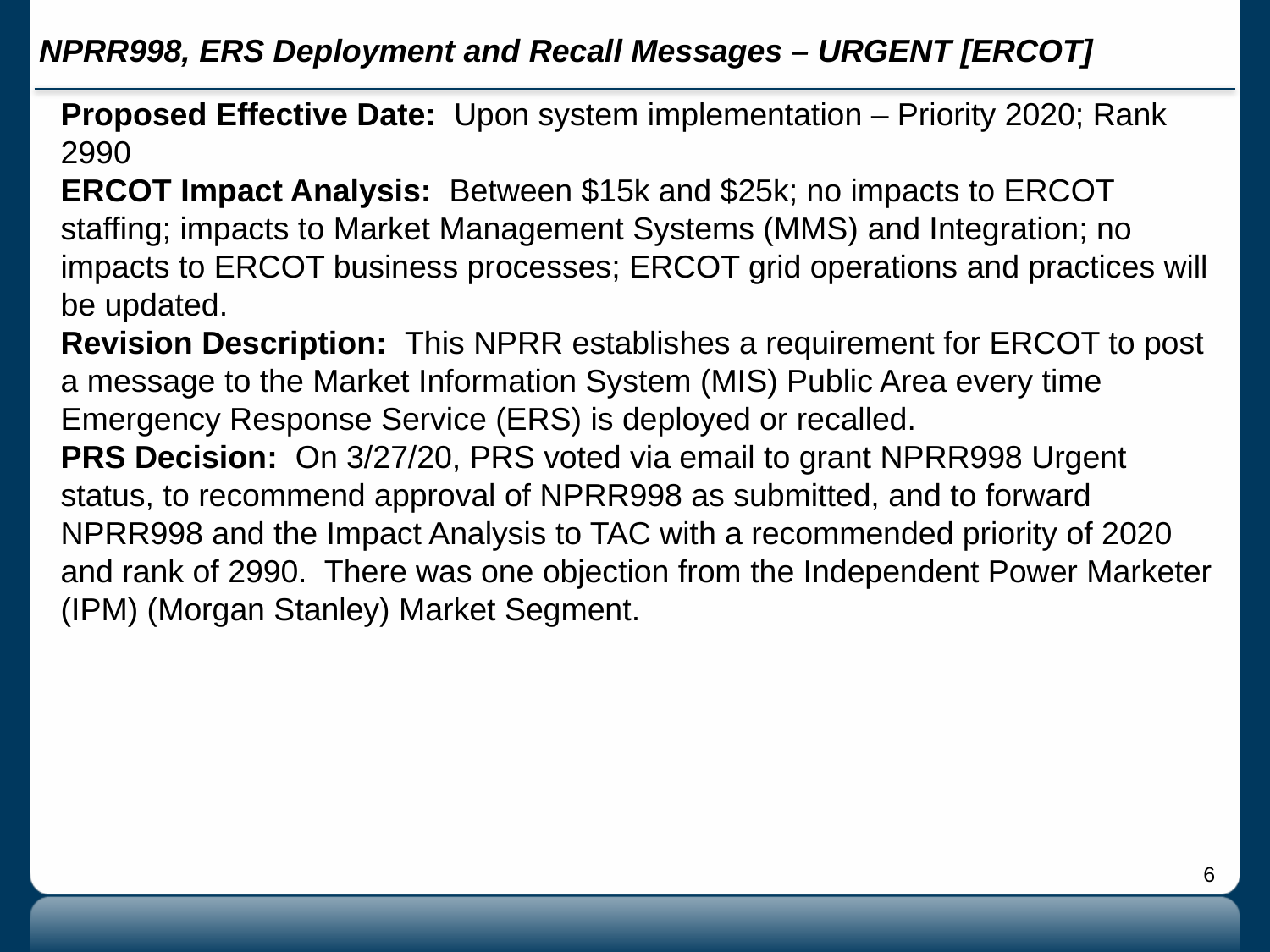

# NPRR998, ERS Deployment and Recall Messages – URGENT [ERCOT]
Proposed Effective Date:  Upon system implementation – Priority 2020; Rank 2990
ERCOT Impact Analysis:  Between $15k and $25k; no impacts to ERCOT staffing; impacts to Market Management Systems (MMS) and Integration; no impacts to ERCOT business processes; ERCOT grid operations and practices will be updated.
Revision Description:  This NPRR establishes a requirement for ERCOT to post a message to the Market Information System (MIS) Public Area every time Emergency Response Service (ERS) is deployed or recalled.
PRS Decision:  On 3/27/20, PRS voted via email to grant NPRR998 Urgent status, to recommend approval of NPRR998 as submitted, and to forward NPRR998 and the Impact Analysis to TAC with a recommended priority of 2020 and rank of 2990.  There was one objection from the Independent Power Marketer (IPM) (Morgan Stanley) Market Segment.